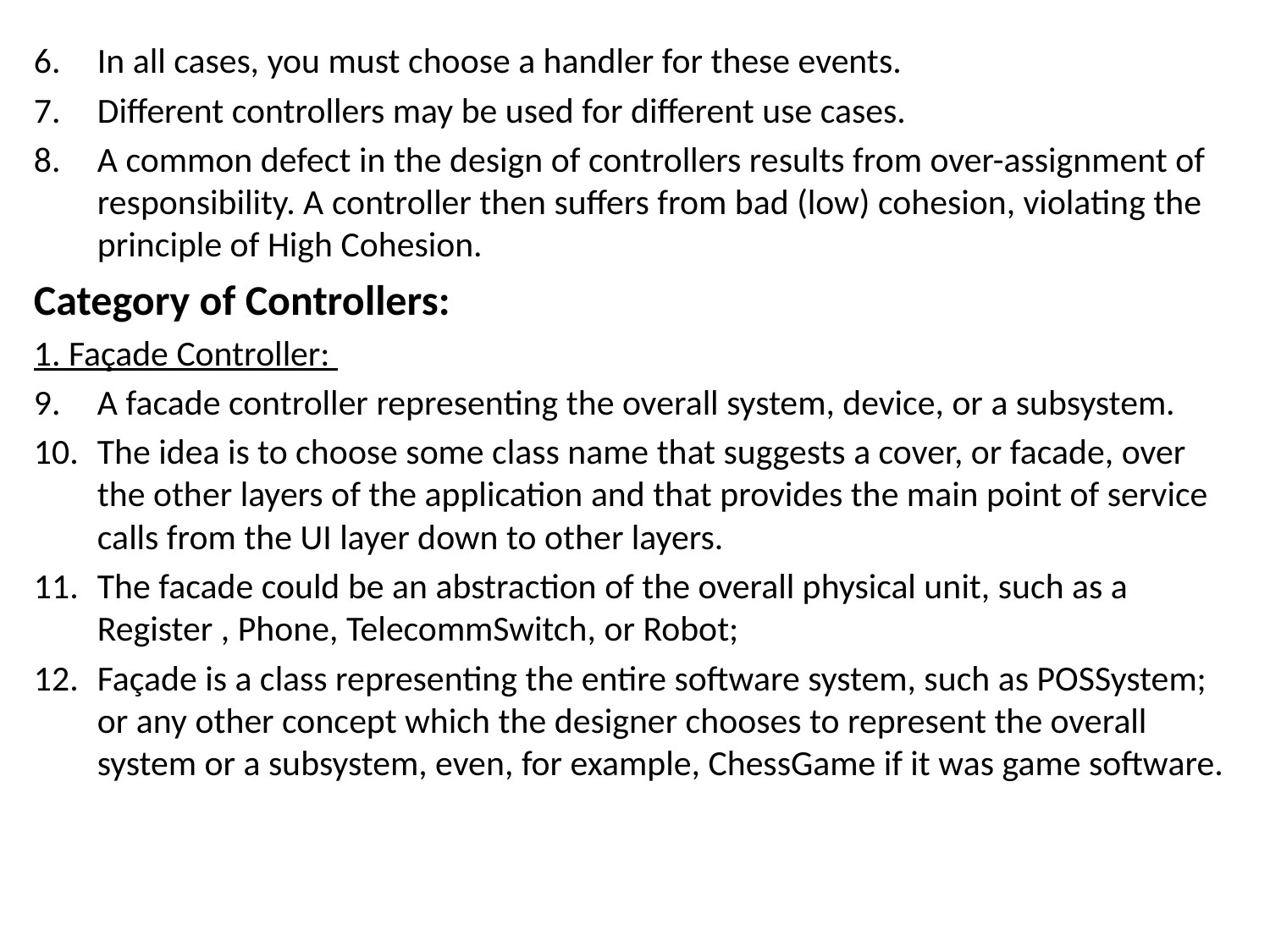

In all cases, you must choose a handler for these events.
Different controllers may be used for different use cases.
A common defect in the design of controllers results from over-assignment of responsibility. A controller then suffers from bad (low) cohesion, violating the principle of High Cohesion.
Category of Controllers:
1. Façade Controller:
A facade controller representing the overall system, device, or a subsystem.
The idea is to choose some class name that suggests a cover, or facade, over the other layers of the application and that provides the main point of service calls from the UI layer down to other layers.
The facade could be an abstraction of the overall physical unit, such as a Register , Phone, TelecommSwitch, or Robot;
Façade is a class representing the entire software system, such as POSSystem; or any other concept which the designer chooses to represent the overall system or a subsystem, even, for example, ChessGame if it was game software.